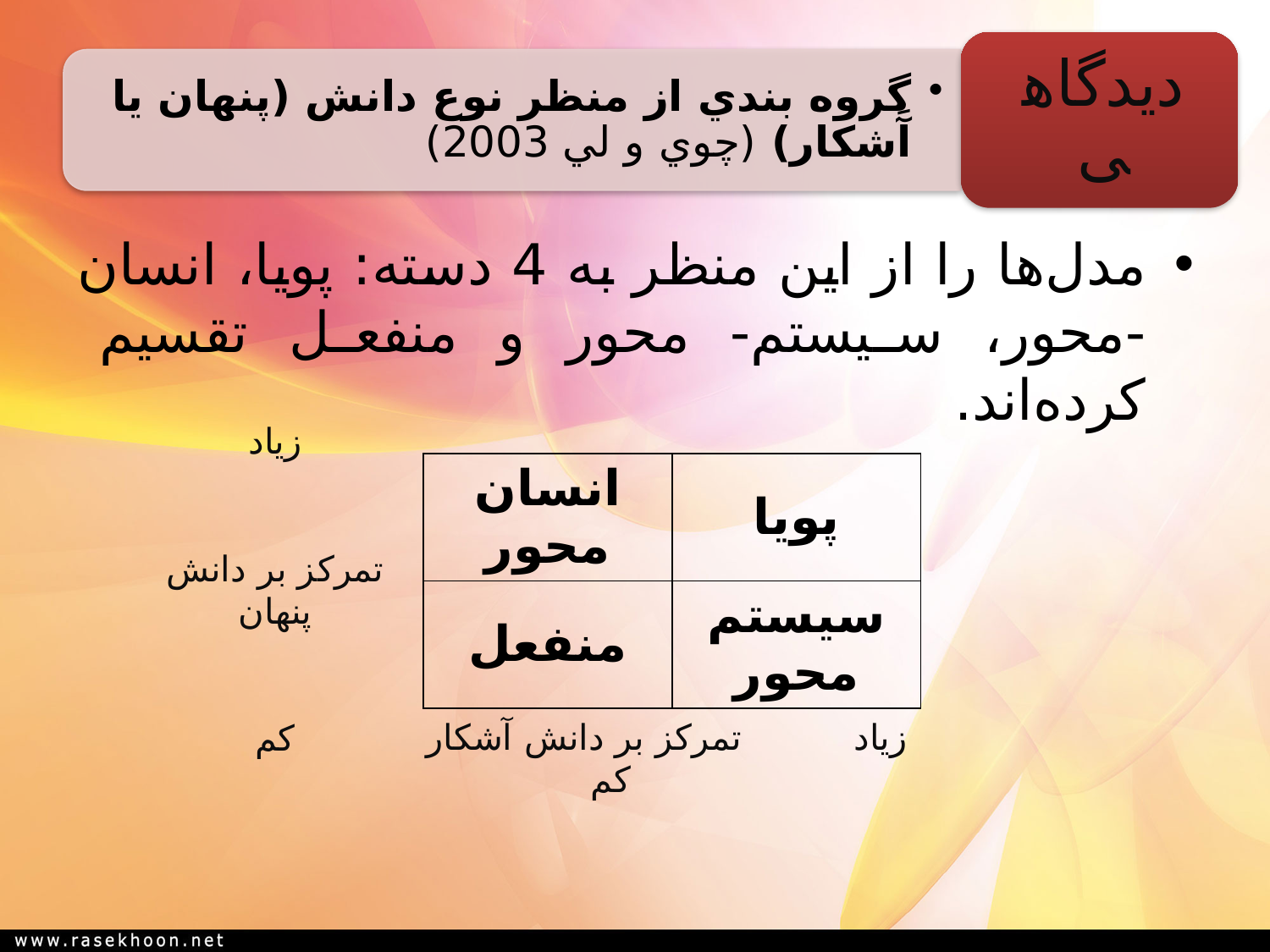

گروه بندي از منظر نوع دانش (پنهان يا آَشكار) (چوي و لي 2003)
دیدگاهی
#
مدل‌ها را از اين منظر به 4 دسته: پویا، انسان -محور، سيستم- محور و منفعل تقسيم كرده‌اند.

زیاد

تمرکز بر دانش پنهان

کم
زیاد          تمرکز بر دانش آشکار        کم
| انسان محور | پویا |
| --- | --- |
| منفعل | سیستم محور |